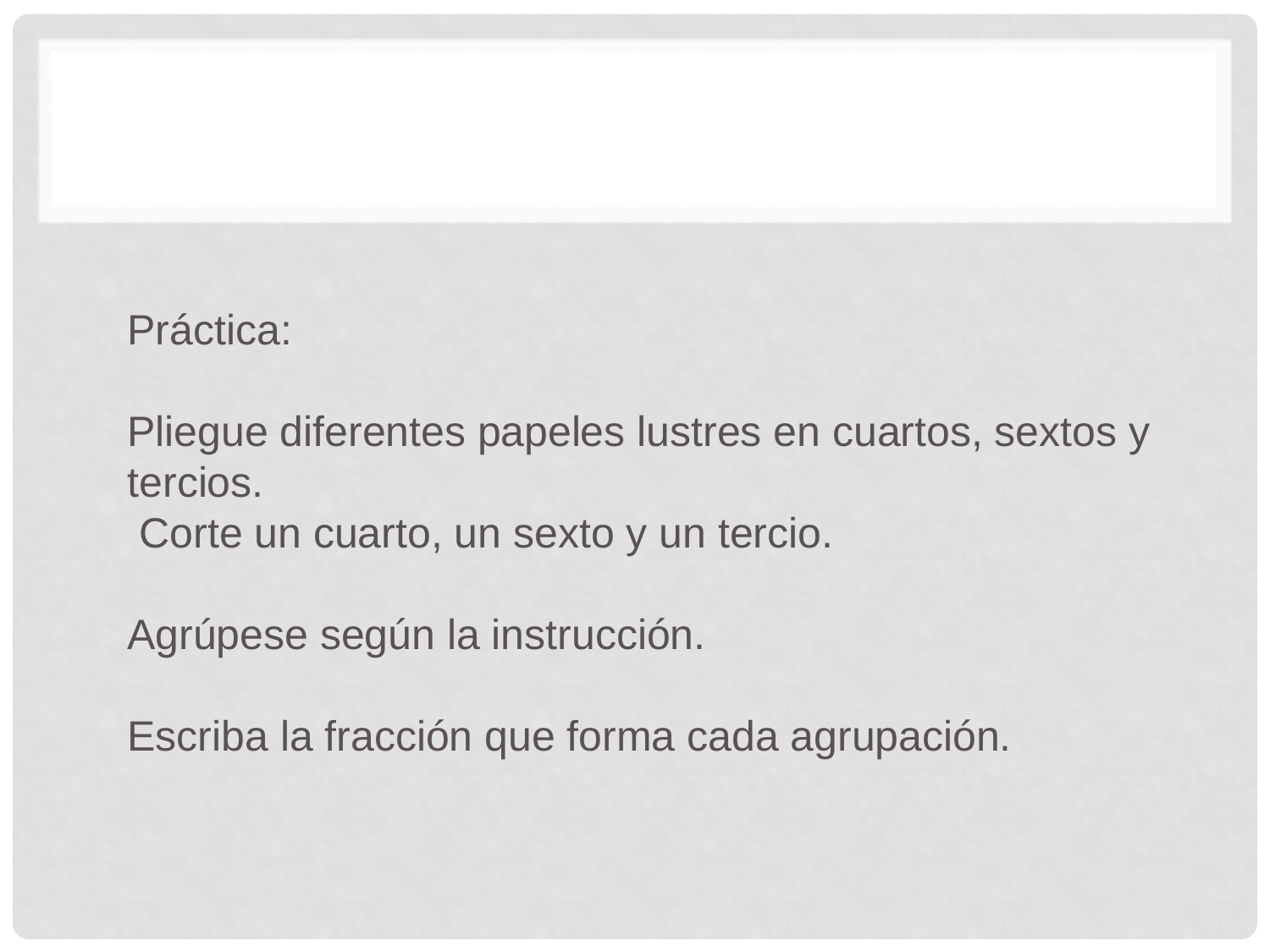

Práctica:

Pliegue diferentes papeles lustres en cuartos, sextos y tercios.
 Corte un cuarto, un sexto y un tercio.

Agrúpese según la instrucción.

Escriba la fracción que forma cada agrupación.